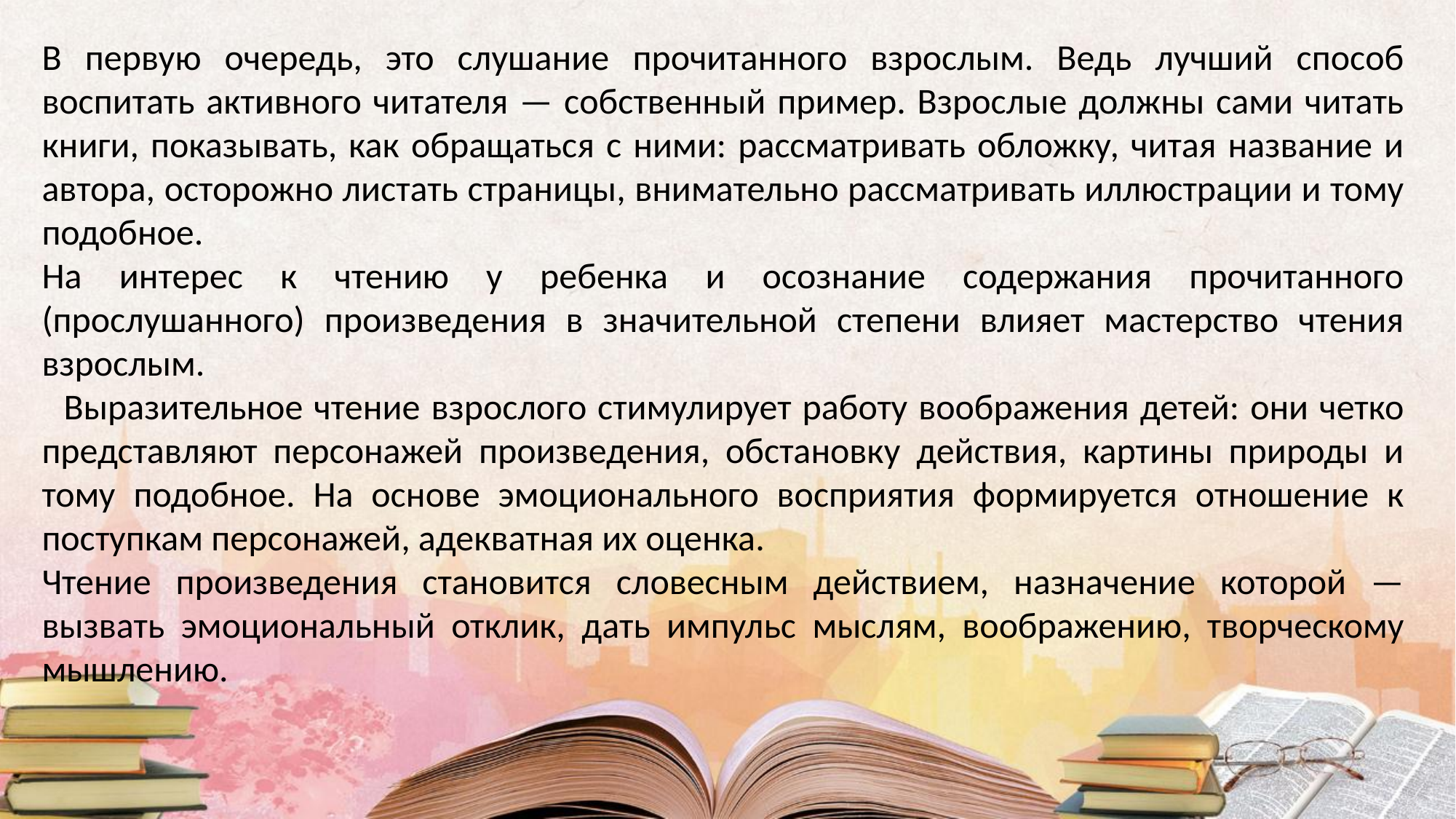

В первую очередь, это слушание прочитанного взрослым. Ведь лучший способ воспитать активного читателя — собственный пример. Взрослые должны сами читать книги, показывать, как обращаться с ними: рассматривать обложку, читая название и автора, осторожно листать страницы, внимательно рассматривать иллюстрации и тому подобное.
На интерес к чтению у ребенка и осознание содержания прочитанного (прослушанного) произведения в значительной степени влияет мастерство чтения взрослым.
  Выразительное чтение взрослого стимулирует работу воображения детей: они четко представляют персонажей произведения, обстановку действия, картины природы и тому подобное. На основе эмоционального восприятия формируется отношение к поступкам персонажей, адекватная их оценка.
Чтение произведения становится словесным действием, назначение которой — вызвать эмоциональный отклик, дать импульс мыслям, воображению, творческому мышлению.